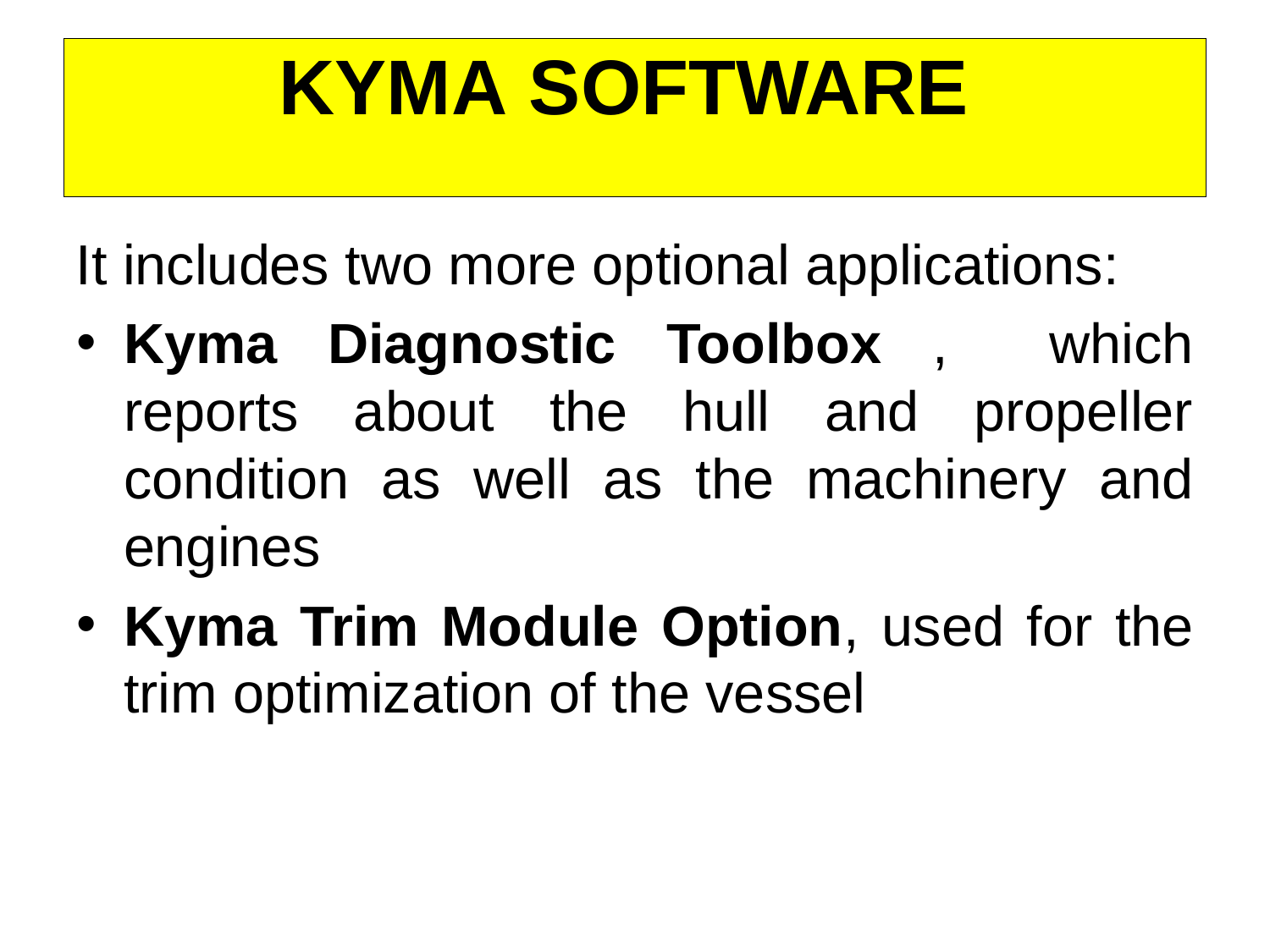

ΚΥΜΑ SOFTWARE

It includes two more optional applications:
Kyma Diagnostic Toolbox ,  which reports about the hull and propeller condition as well as the machinery and engines
Kyma Trim Module Option, used for the trim optimization of the vessel